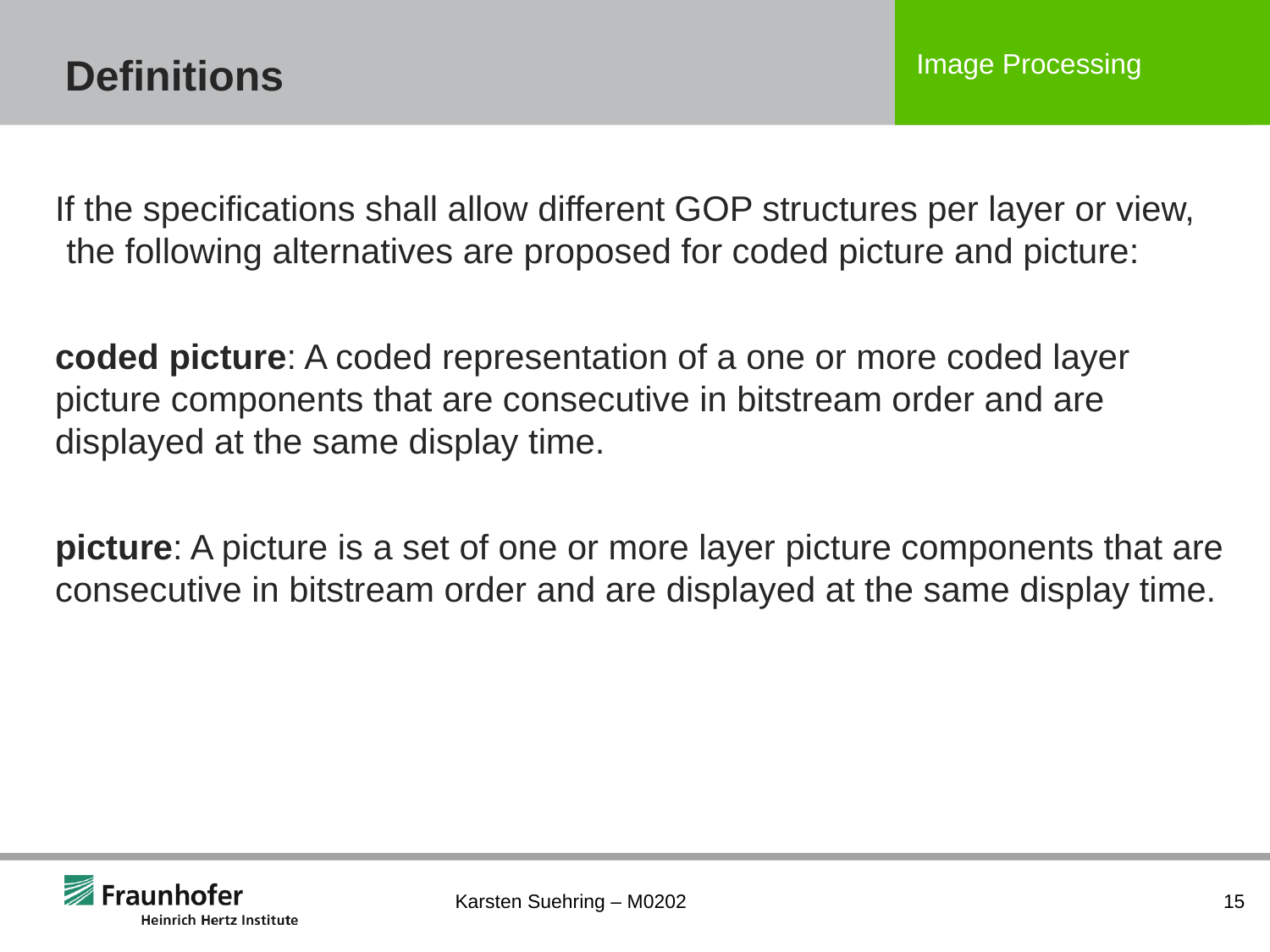

# Definitions
If the specifications shall allow different GOP structures per layer or view, the following alternatives are proposed for coded picture and picture:

coded picture: A coded representation of a one or more coded layer picture components that are consecutive in bitstream order and are displayed at the same display time.

picture: A picture is a set of one or more layer picture components that are consecutive in bitstream order and are displayed at the same display time.
Karsten Suehring – M0202
15